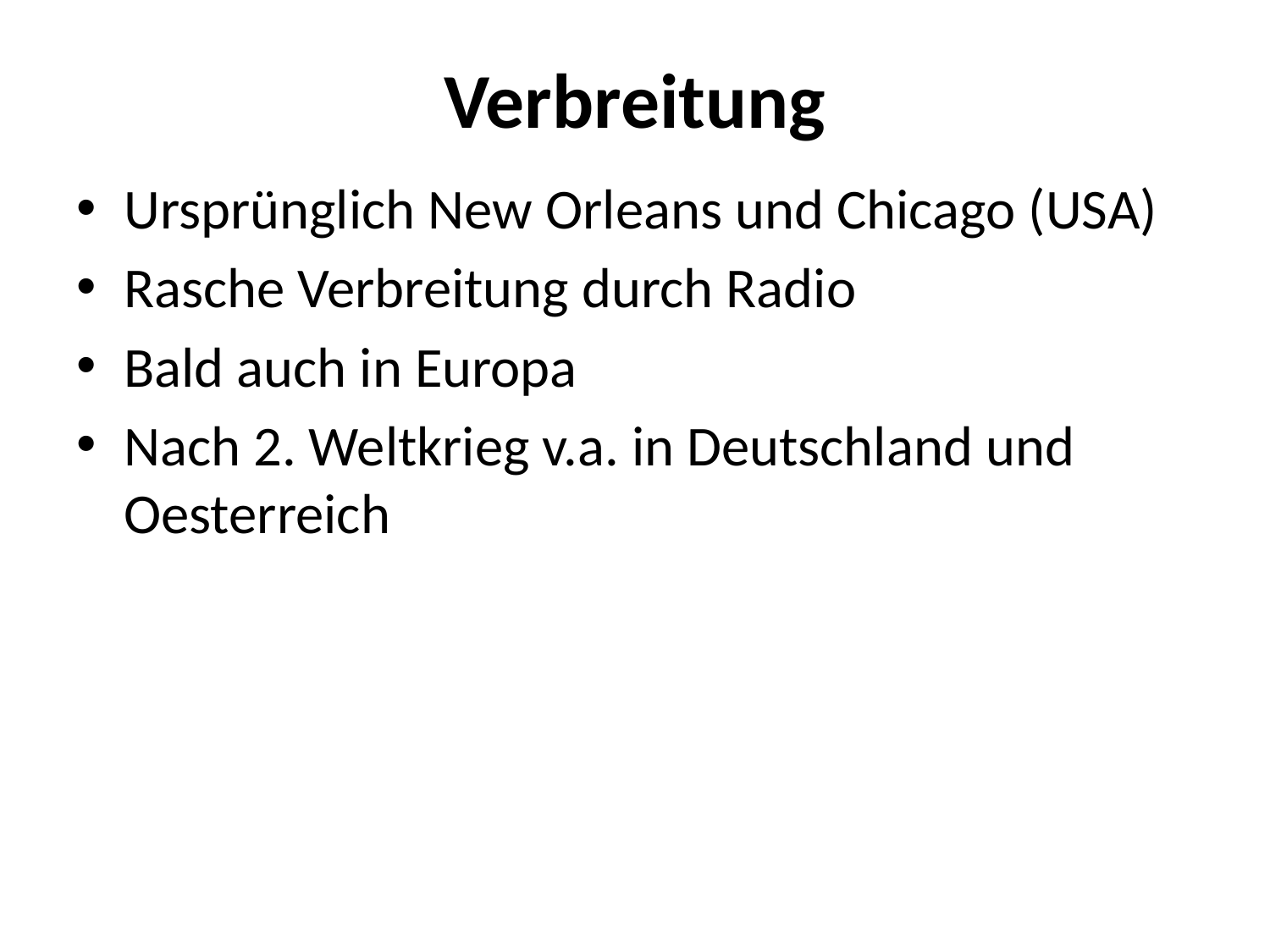

# Verbreitung
Ursprünglich New Orleans und Chicago (USA)
Rasche Verbreitung durch Radio
Bald auch in Europa
Nach 2. Weltkrieg v.a. in Deutschland und Oesterreich